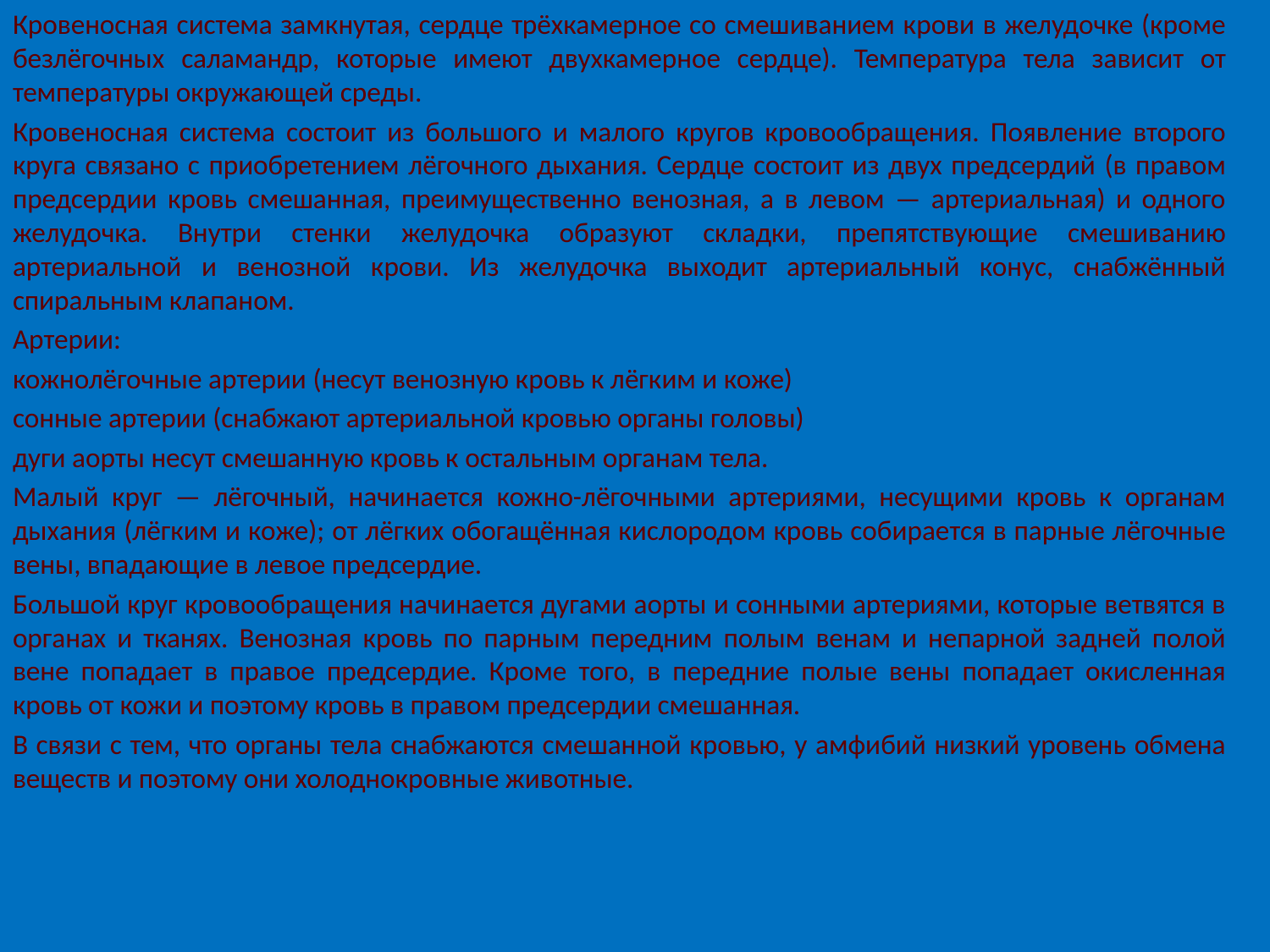

Кровеносная система замкнутая, сердце трёхкамерное со смешиванием крови в желудочке (кроме безлёгочных саламандр, которые имеют двухкамерное сердце). Температура тела зависит от температуры окружающей среды.
Кровеносная система состоит из большого и малого кругов кровообращения. Появление второго круга связано с приобретением лёгочного дыхания. Сердце состоит из двух предсердий (в правом предсердии кровь смешанная, преимущественно венозная, а в левом — артериальная) и одного желудочка. Внутри стенки желудочка образуют складки, препятствующие смешиванию артериальной и венозной крови. Из желудочка выходит артериальный конус, снабжённый спиральным клапаном.
Артерии:
кожнолёгочные артерии (несут венозную кровь к лёгким и коже)
сонные артерии (снабжают артериальной кровью органы головы)
дуги аорты несут смешанную кровь к остальным органам тела.
Малый круг — лёгочный, начинается кожно-лёгочными артериями, несущими кровь к органам дыхания (лёгким и коже); от лёгких обогащённая кислородом кровь собирается в парные лёгочные вены, впадающие в левое предсердие.
Большой круг кровообращения начинается дугами аорты и сонными артериями, которые ветвятся в органах и тканях. Венозная кровь по парным передним полым венам и непарной задней полой вене попадает в правое предсердие. Кроме того, в передние полые вены попадает окисленная кровь от кожи и поэтому кровь в правом предсердии смешанная.
В связи с тем, что органы тела снабжаются смешанной кровью, у амфибий низкий уровень обмена веществ и поэтому они холоднокровные животные.